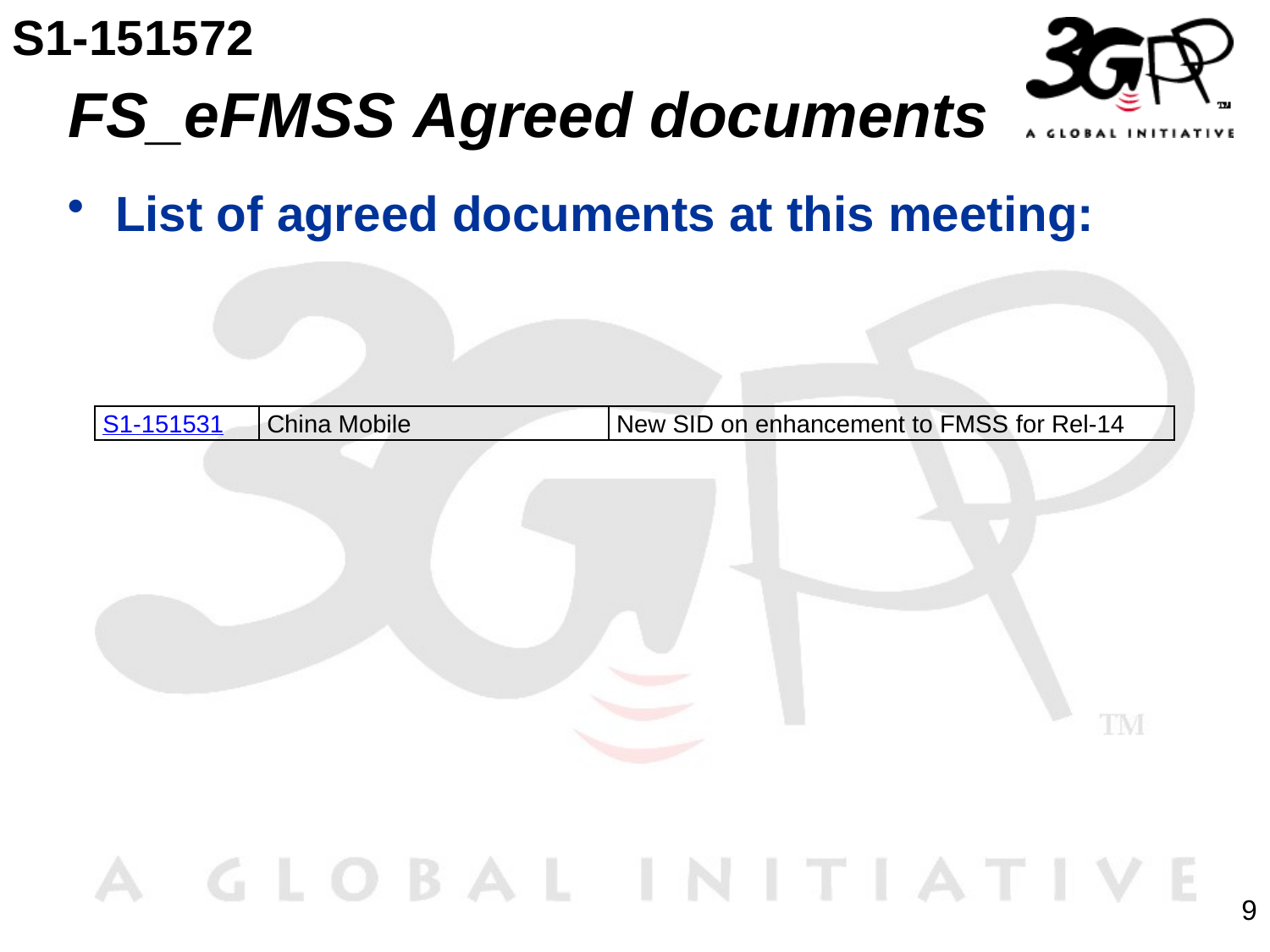

S1-151572
# FS_eFMSS Agreed documents
List of agreed documents at this meeting:

| S1-151531 | China Mobile | New SID on enhancement to FMSS for Rel-14 |
| --- | --- | --- |
9